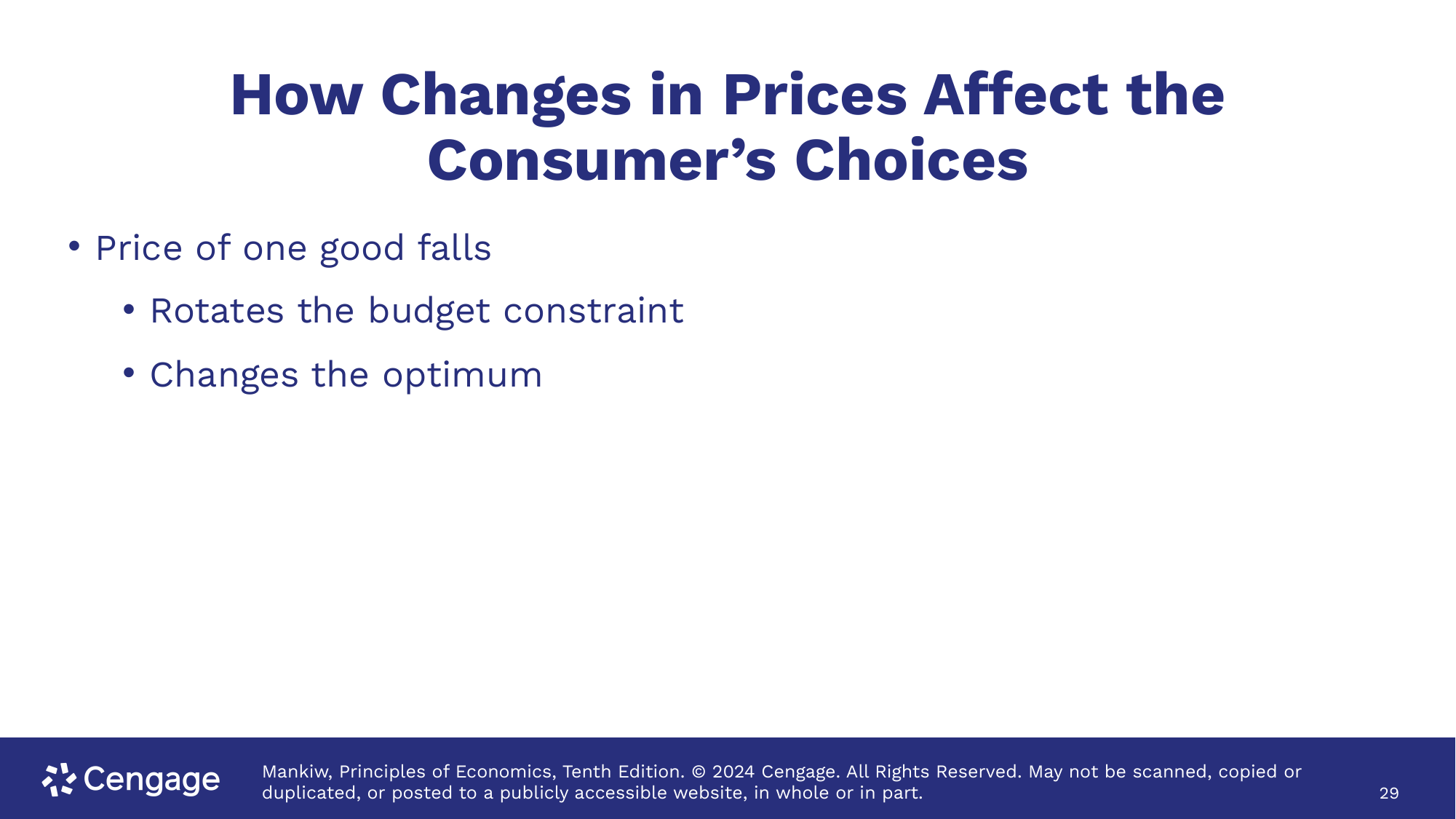

# How Changes in Prices Affect the Consumer’s Choices
Price of one good falls
Rotates the budget constraint
Changes the optimum